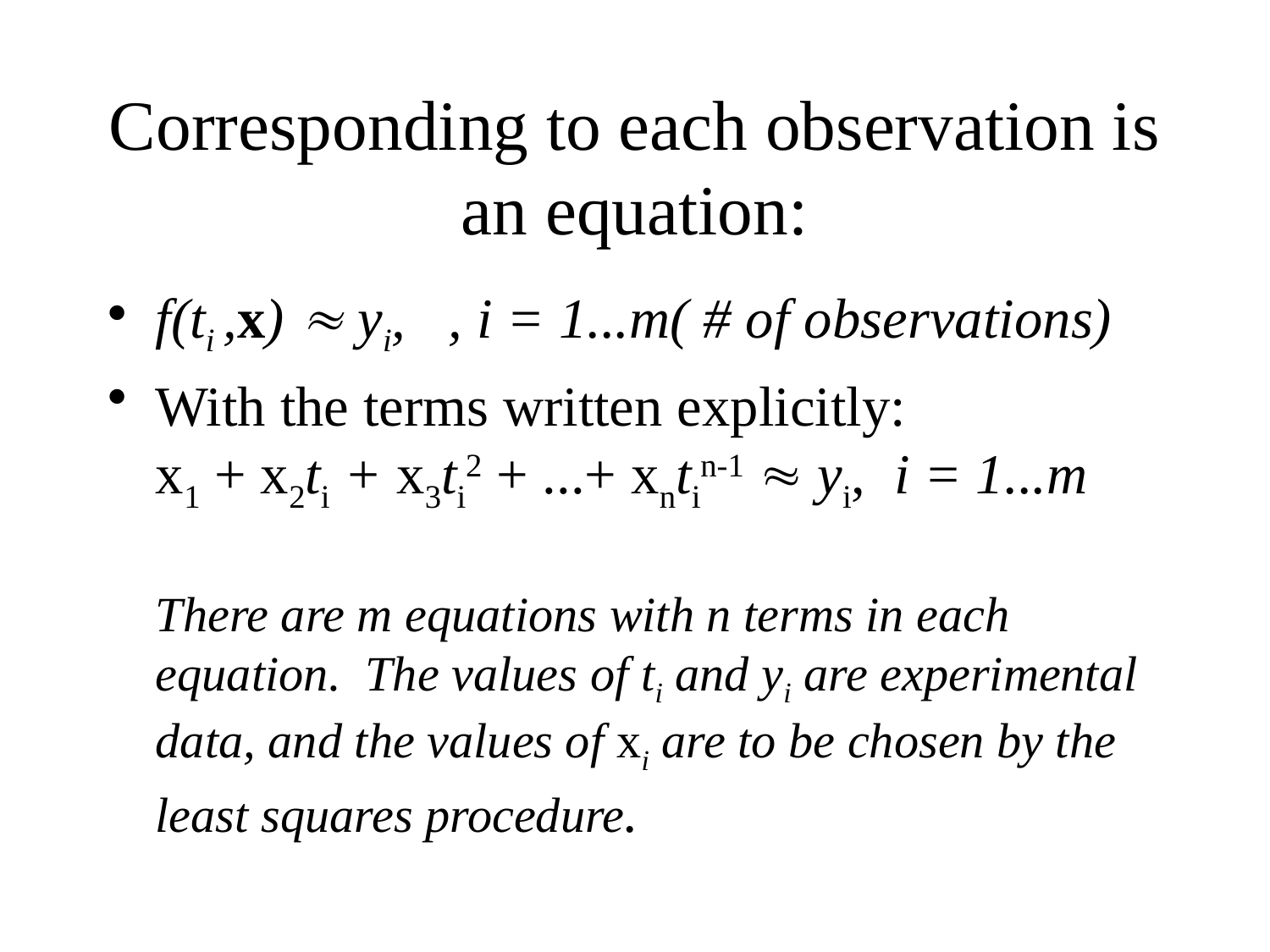

# Corresponding to each observation is an equation:
f(ti ,x) ≈ yi,   , i = 1...m( # of observations)
With the terms written explicitly:
x1 + x2ti + x3ti2 + ...+ xntin-1 ≈ yi,  i = 1...m
There are m equations with n terms in each equation.  The values of ti and yi are experimental data, and the values of xi are to be chosen by the least squares procedure.